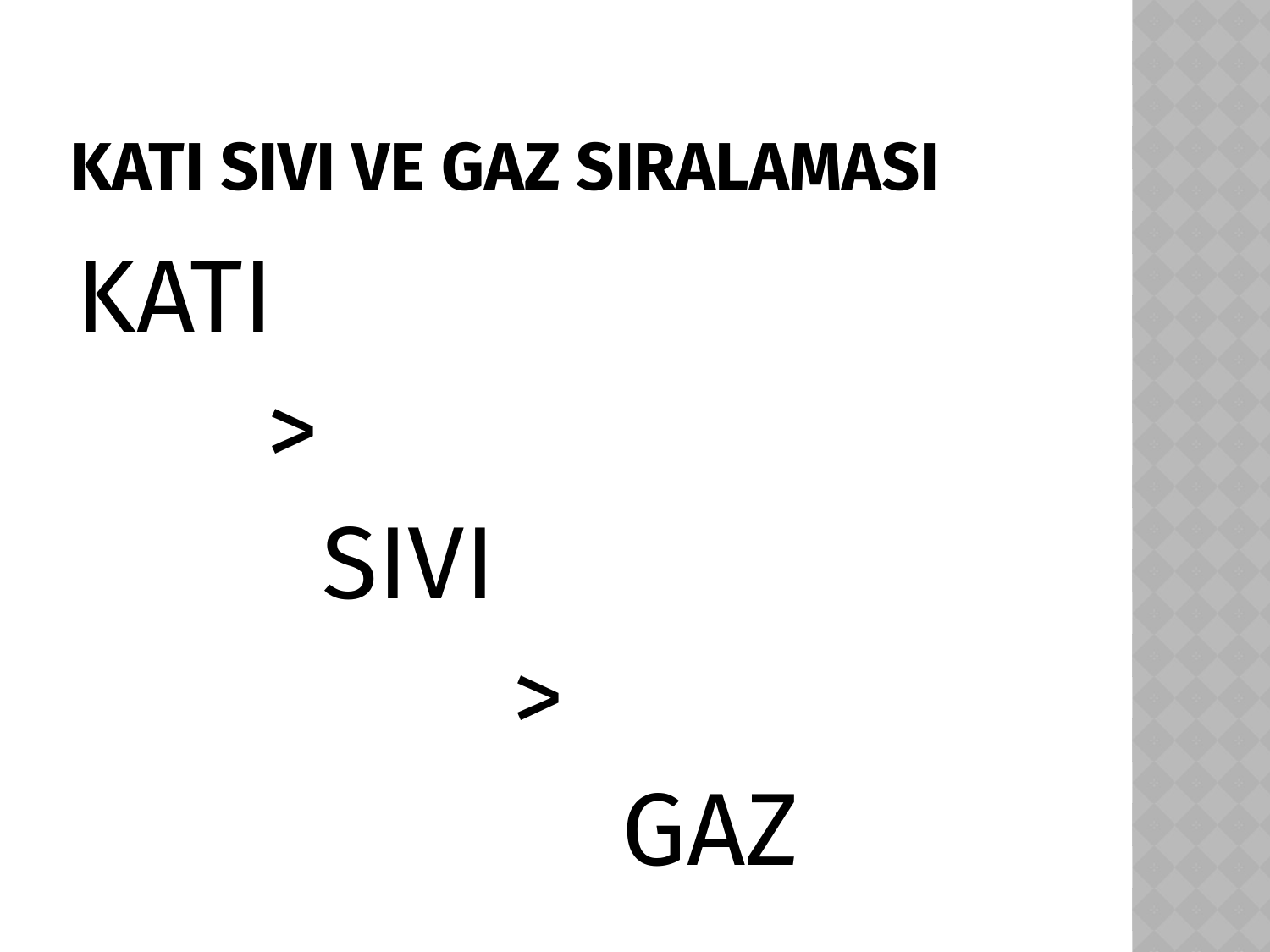

# KATI SIVI VE GAZ SIRALAMASI
KATI
       >
         SIVI
                >
                    GAZ